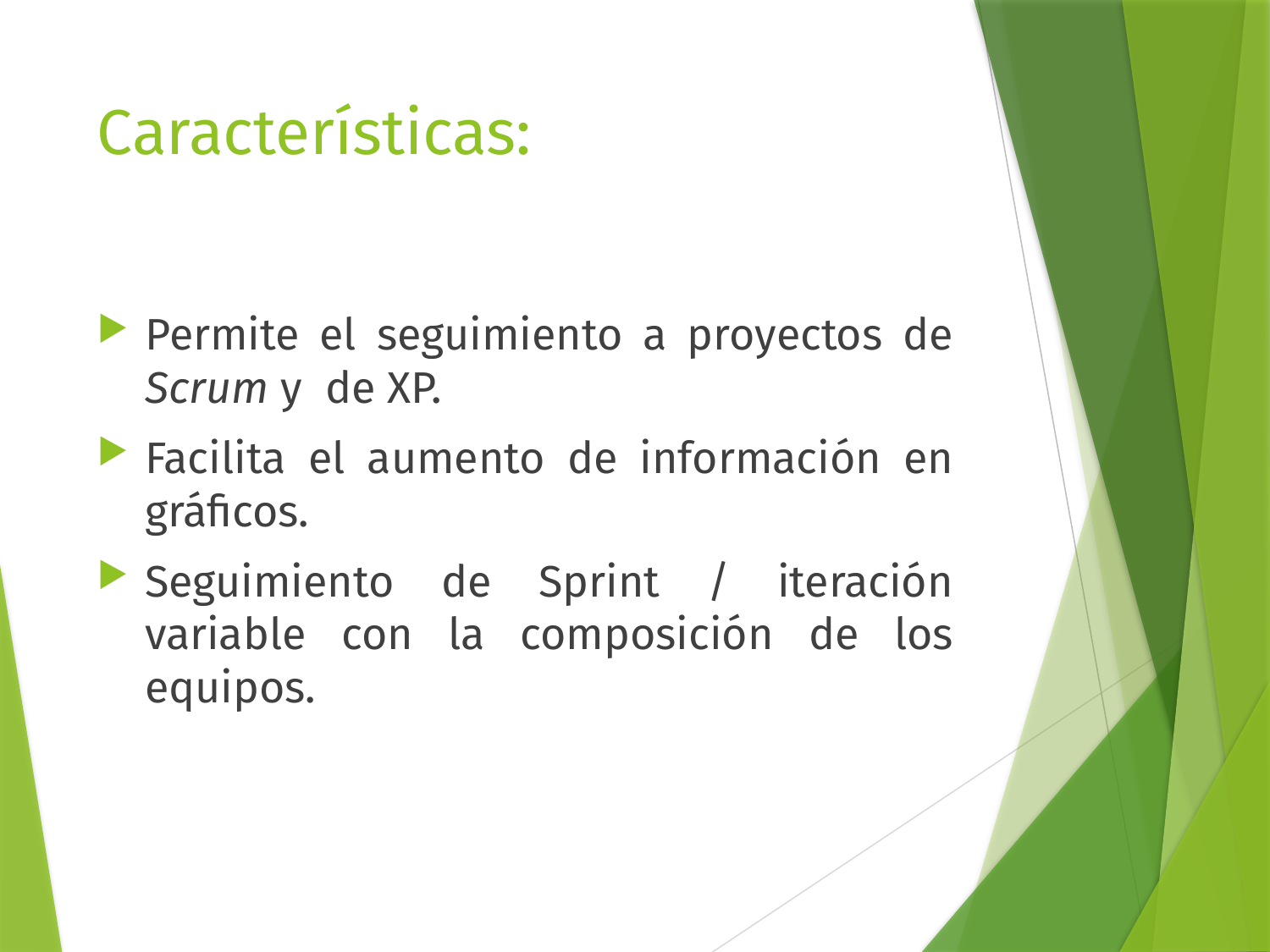

# Características:
Permite el seguimiento a proyectos de Scrum y  de XP.
Facilita el aumento de información en gráficos.
Seguimiento de Sprint / iteración variable con la composición de los equipos.